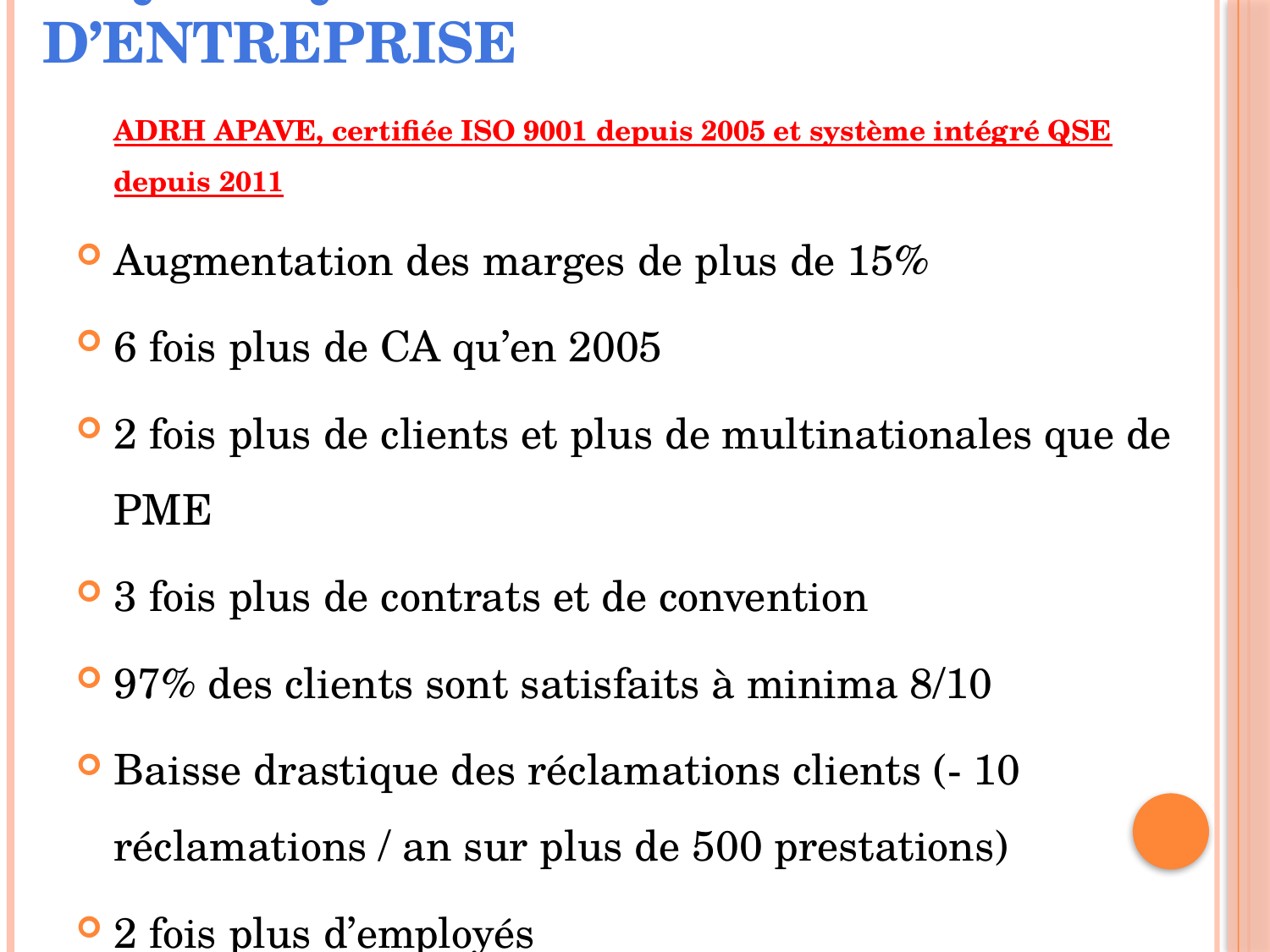

# 3. Quelques exemples d’entreprise
	ADRH APAVE, certifiée ISO 9001 depuis 2005 et système intégré QSE depuis 2011
Augmentation des marges de plus de 15%
6 fois plus de CA qu’en 2005
2 fois plus de clients et plus de multinationales que de PME
3 fois plus de contrats et de convention
97% des clients sont satisfaits à minima 8/10
Baisse drastique des réclamations clients (- 10 réclamations / an sur plus de 500 prestations)
2 fois plus d’employés